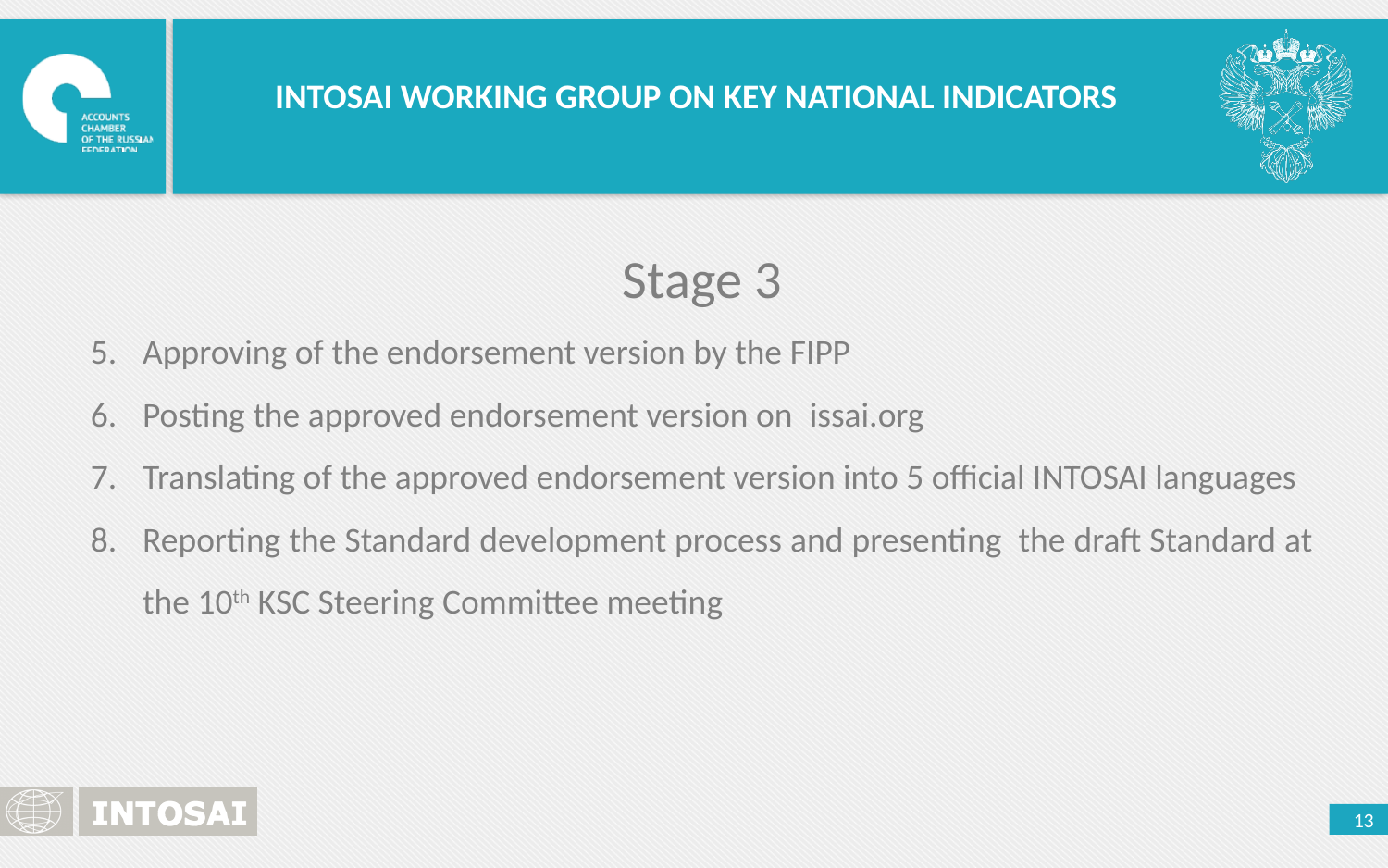

INTOSAI WORKING GROUP ON KEY NATIONAL INDICATORS
Stage 3
Approving of the endorsement version by the FIPP
Posting the approved endorsement version on  issai.org
Translating of the approved endorsement version into 5 official INTOSAI languages
Reporting the Standard development process and presenting  the draft Standard at the 10th KSC Steering Committee meeting